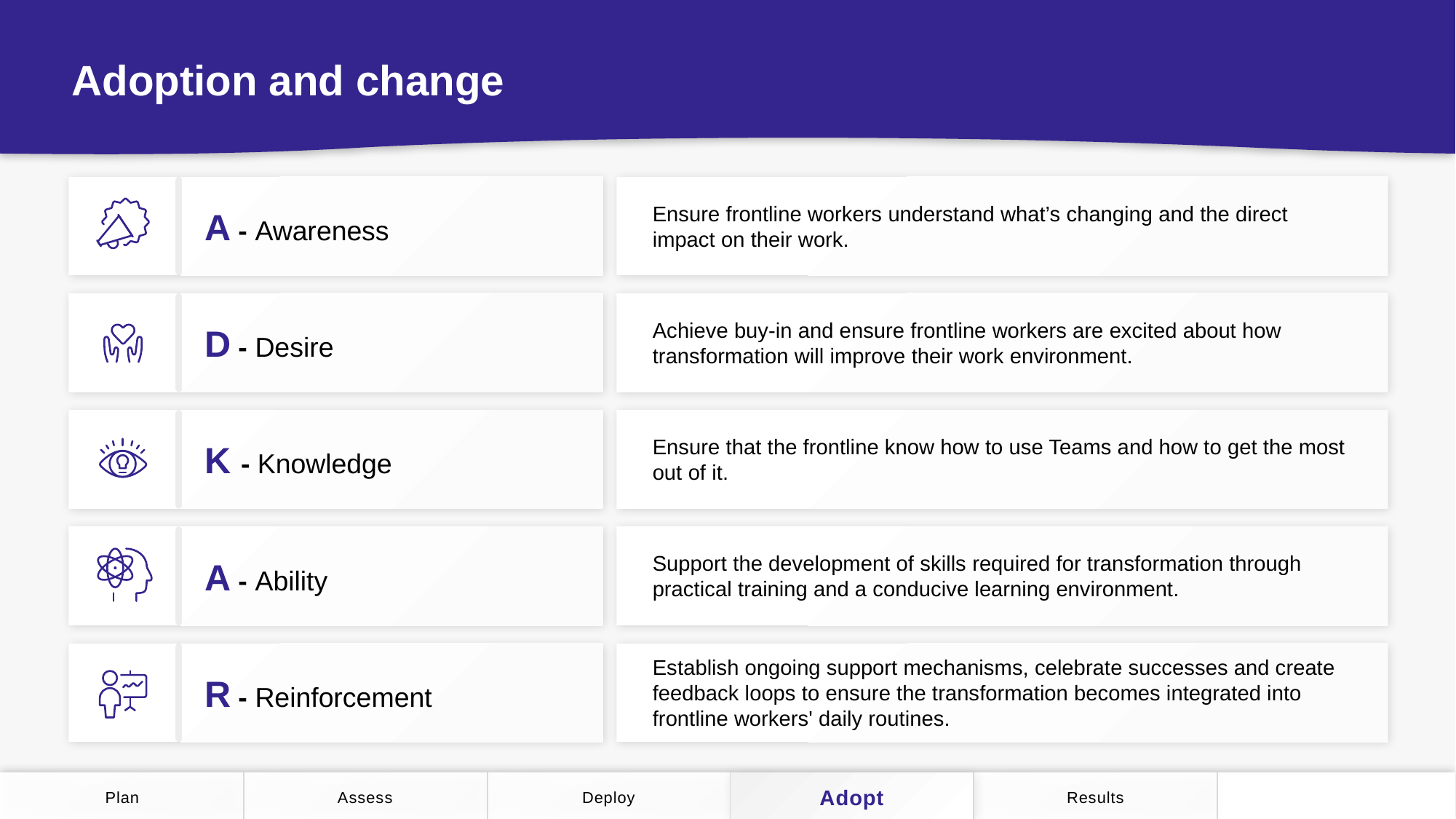

Adoption and change

A - Awareness
Ensure frontline workers understand what’s changing and the direct impact on their work.

Achieve buy-in and ensure frontline workers are excited about how transformation will improve their work environment.
D - Desire

Ensure that the frontline know how to use Teams and how to get the most out of it.
K - Knowledge

Support the development of skills required for transformation through practical training and a conducive learning environment.
A - Ability

Establish ongoing support mechanisms, celebrate successes and create feedback loops to ensure the transformation becomes integrated into frontline workers' daily routines.

R - Reinforcement